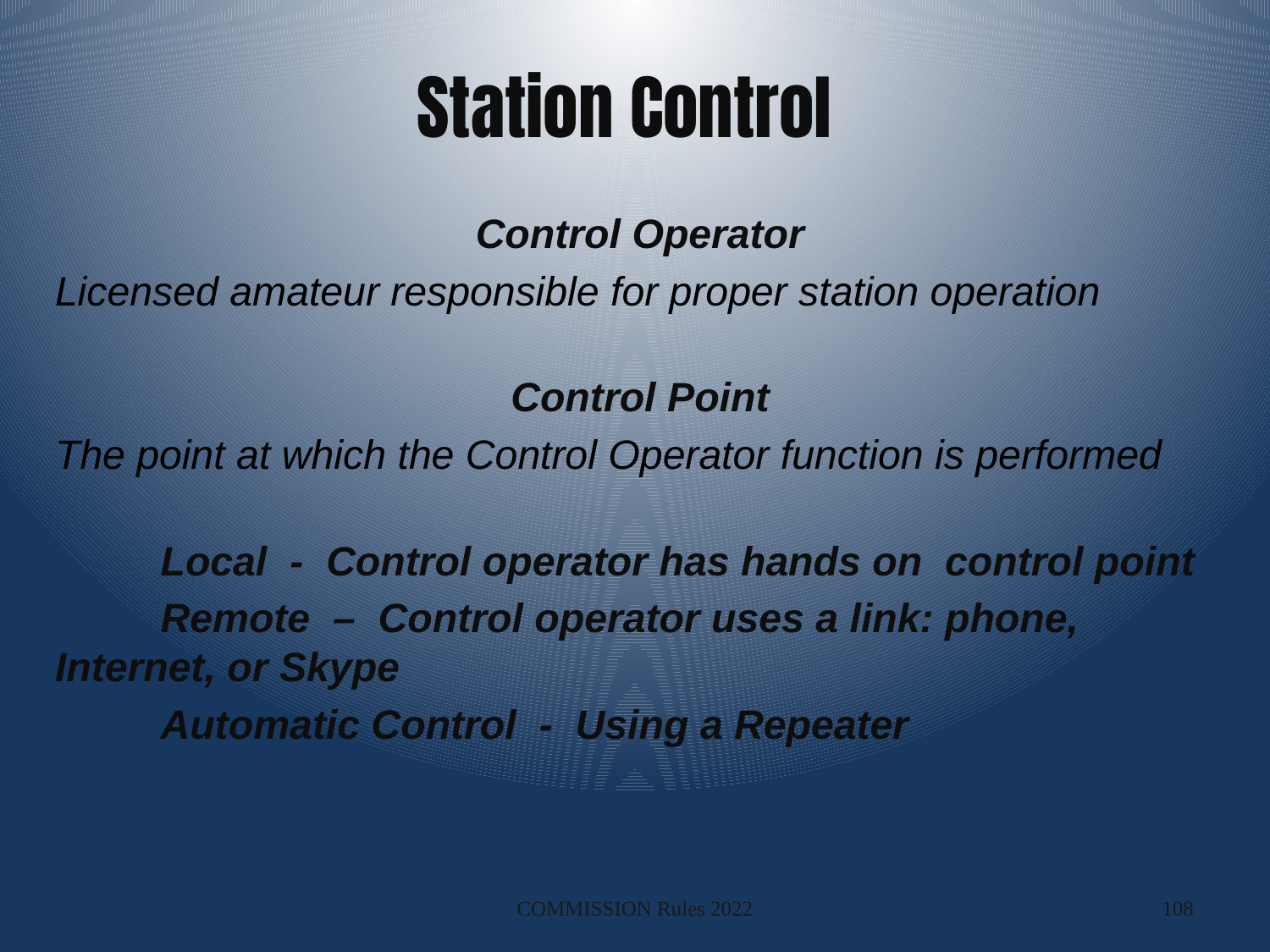

# Station Control
Control Operator
Licensed amateur responsible for proper station operation

Control Point
The point at which the Control Operator function is performed

	Local  -  Control operator has hands on  control point
	Remote  –  Control operator uses a link: phone, Internet, or Skype
	Automatic Control  -  Using a Repeater

COMMISSION Rules 2022
108